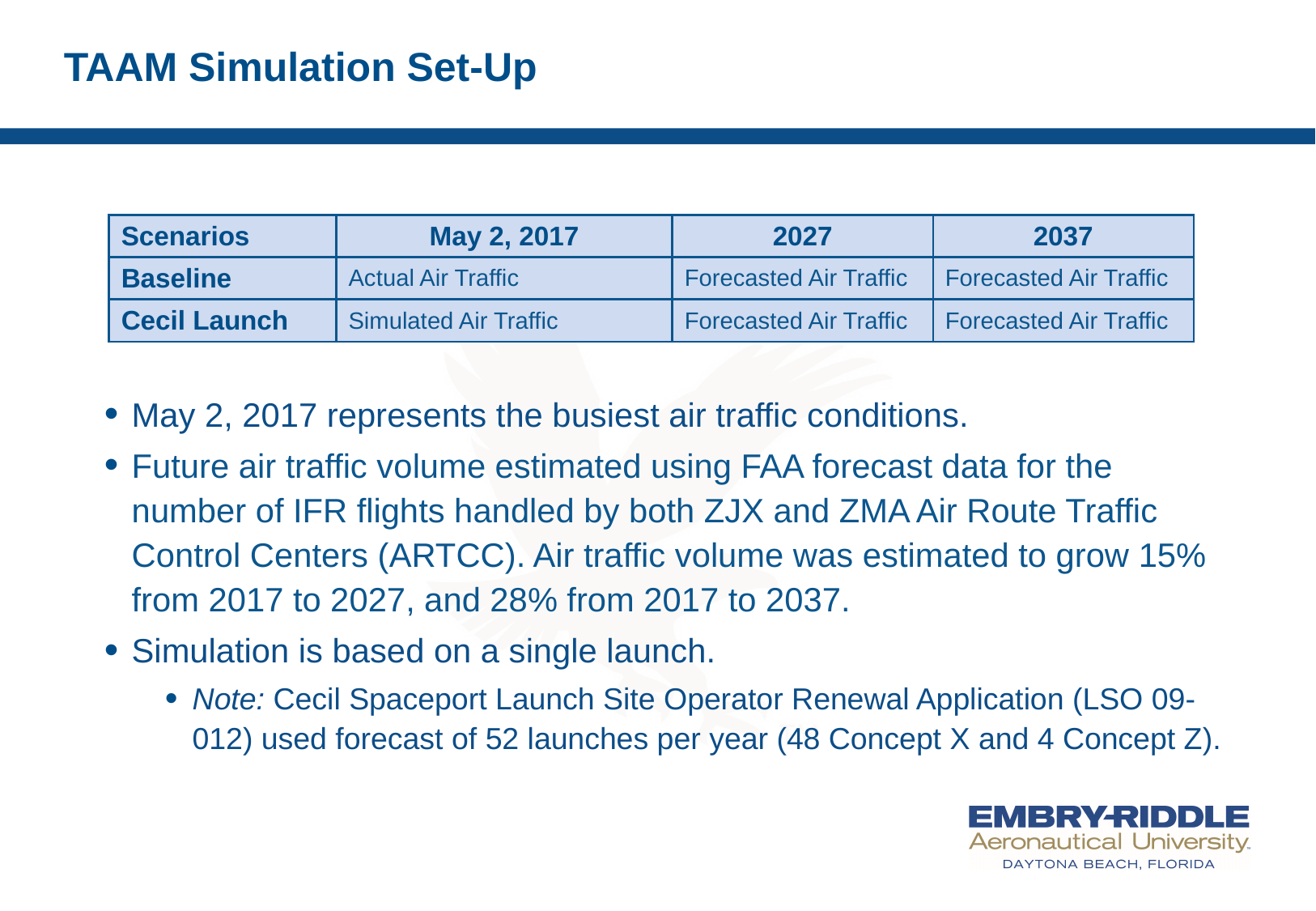

# TAAM Simulation Set-Up
| Scenarios | May 2, 2017 | 2027 | 2037 |
| --- | --- | --- | --- |
| Baseline | Actual Air Traffic | Forecasted Air Traffic | Forecasted Air Traffic |
| Cecil Launch | Simulated Air Traffic | Forecasted Air Traffic | Forecasted Air Traffic |

May 2, 2017 represents the busiest air traffic conditions.
Future air traffic volume estimated using FAA forecast data for the number of IFR flights handled by both ZJX and ZMA Air Route Traffic Control Centers (ARTCC). Air traffic volume was estimated to grow 15% from 2017 to 2027, and 28% from 2017 to 2037.
Simulation is based on a single launch.
Note: Cecil Spaceport Launch Site Operator Renewal Application (LSO 09-012) used forecast of 52 launches per year (48 Concept X and 4 Concept Z).